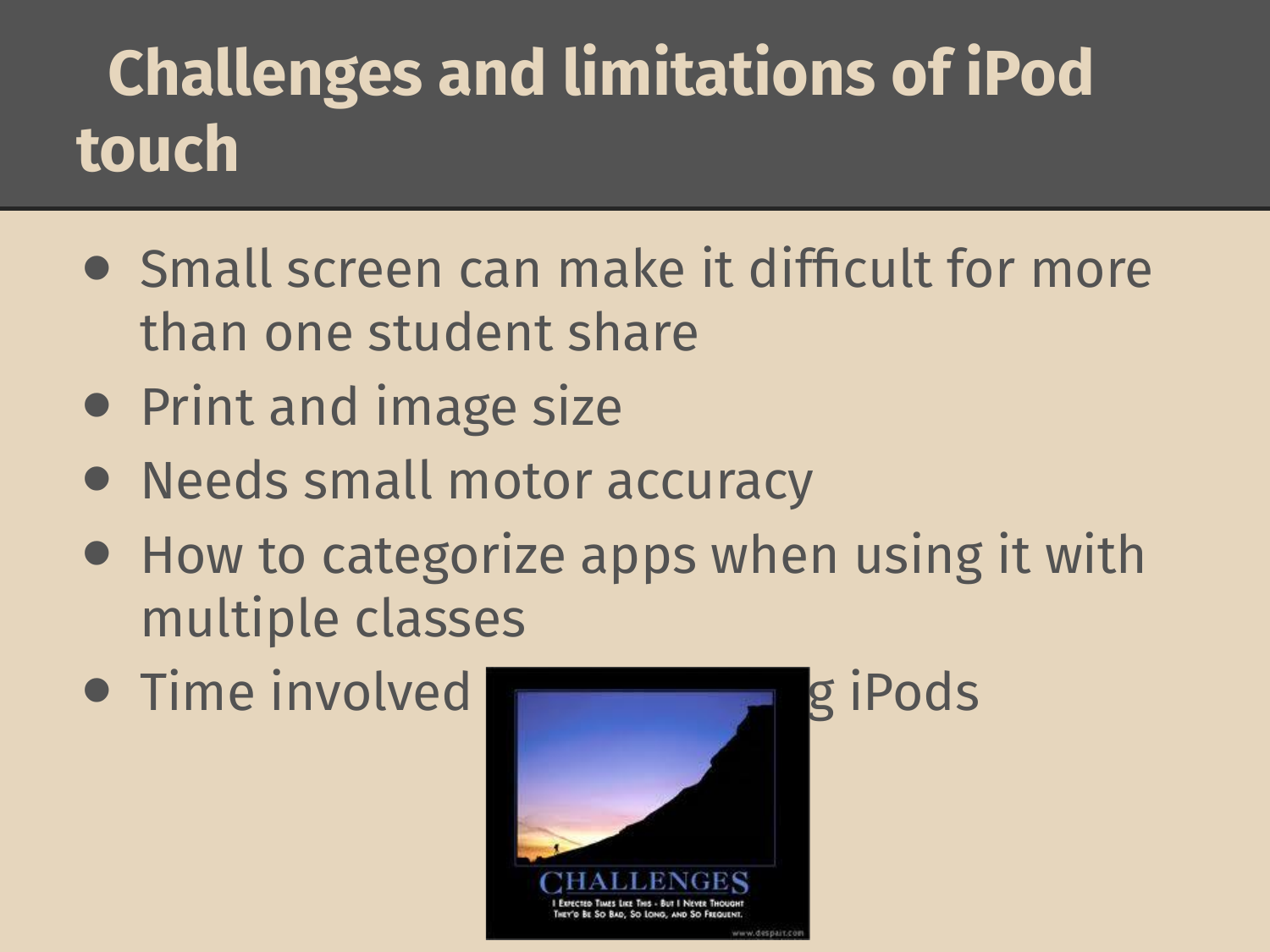

# Challenges and limitations of iPod touch
Small screen can make it difficult for more than one student share
Print and image size
Needs small motor accuracy
How to categorize apps when using it with multiple classes
Time involved in maintaining iPods